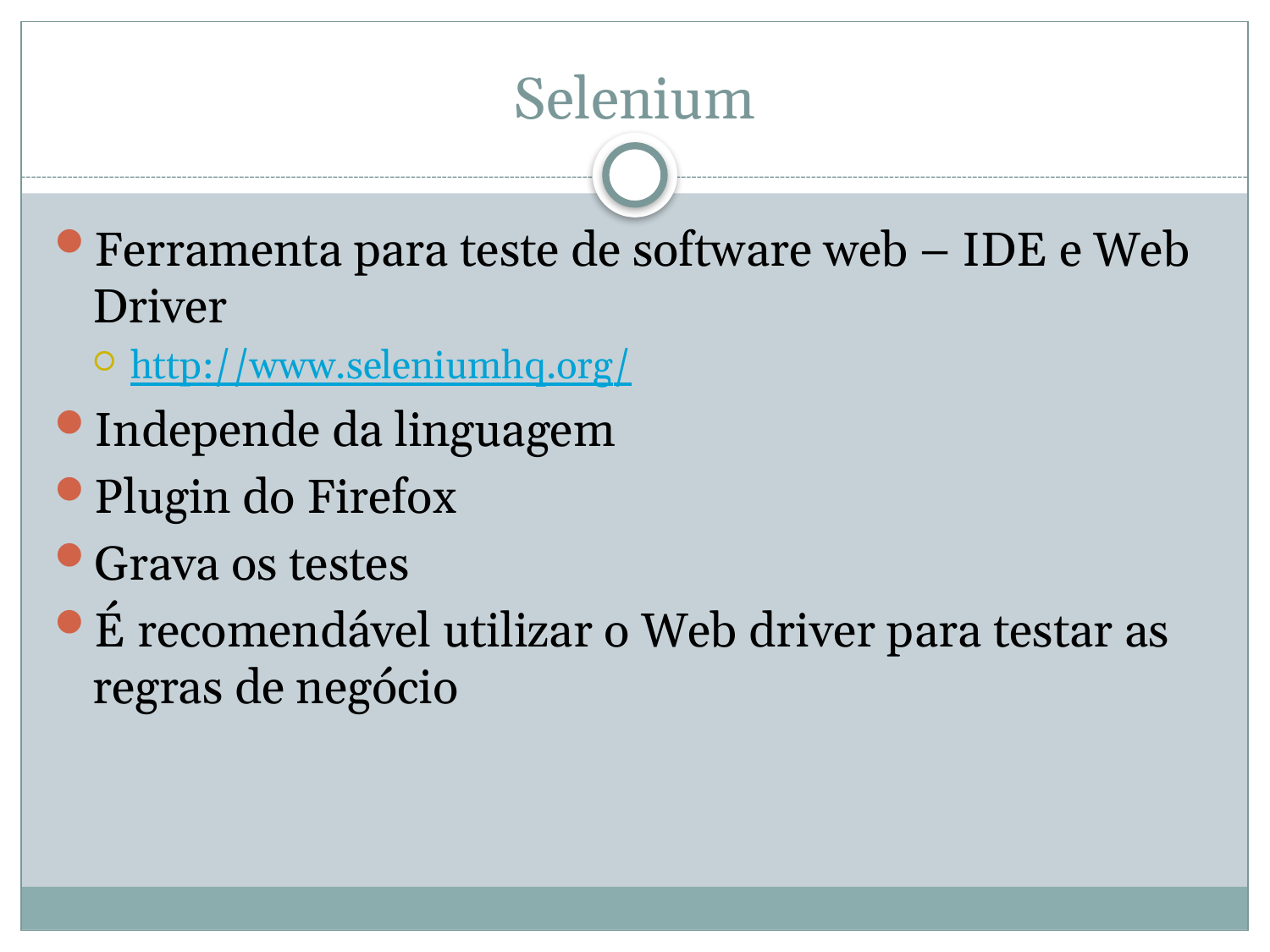

# Selenium
Ferramenta para teste de software web – IDE e Web Driver
http://www.seleniumhq.org/
Independe da linguagem
Plugin do Firefox
Grava os testes
É recomendável utilizar o Web driver para testar as regras de negócio